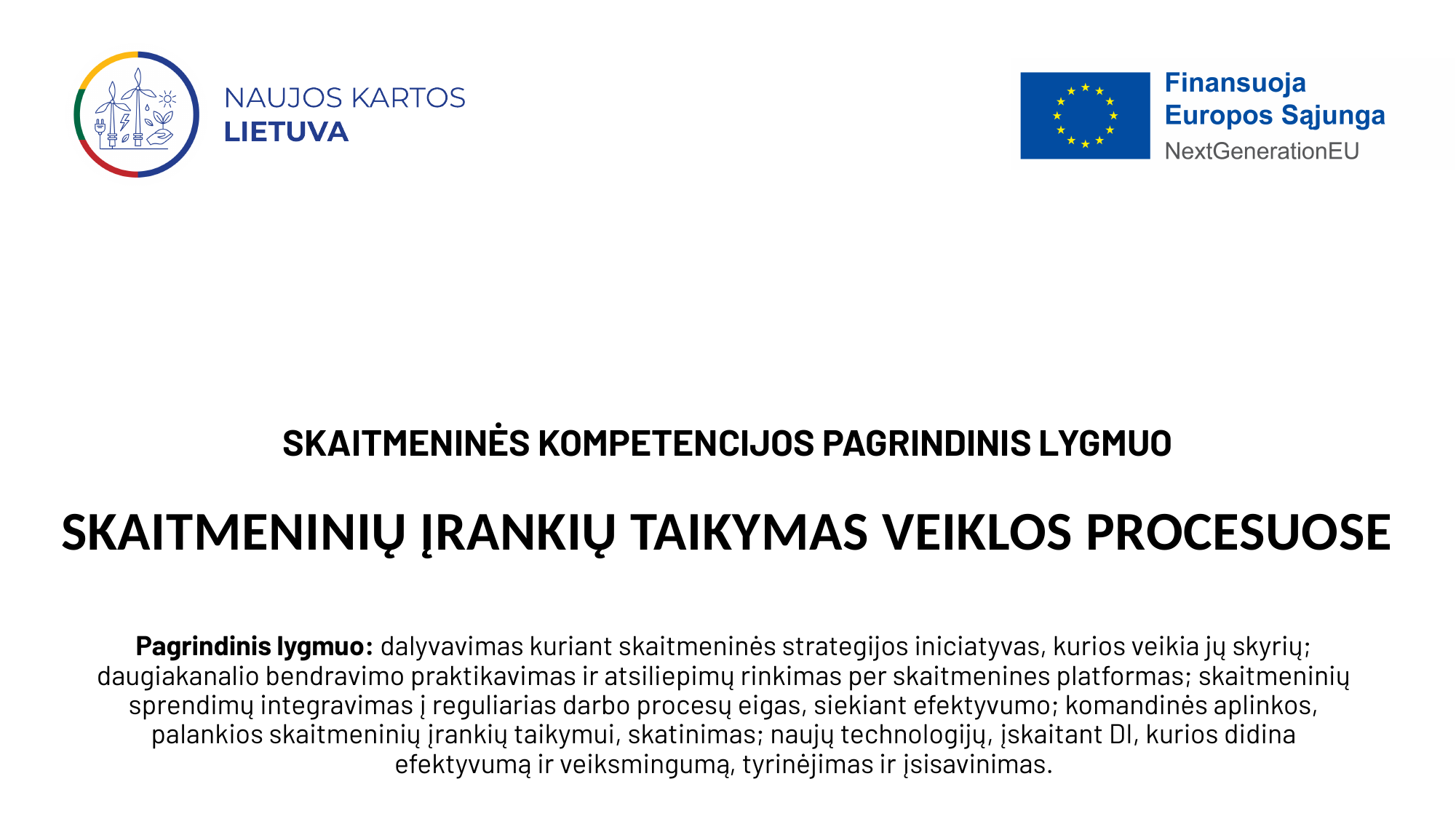

# SKAITMENINĖS KOMPETENCIJOS PAGRINDINIS LYGMUO SKAITMENINIŲ ĮRANKIŲ TAIKYMAS VEIKLOS PROCESUOSE
Pagrindinis lygmuo: dalyvavimas kuriant skaitmeninės strategijos iniciatyvas, kurios veikia jų skyrių; daugiakanalio bendravimo praktikavimas ir atsiliepimų rinkimas per skaitmenines platformas; skaitmeninių sprendimų integravimas į reguliarias darbo procesų eigas, siekiant efektyvumo; komandinės aplinkos, palankios skaitmeninių įrankių taikymui, skatinimas; naujų technologijų, įskaitant DI, kurios didina efektyvumą ir veiksmingumą, tyrinėjimas ir įsisavinimas.